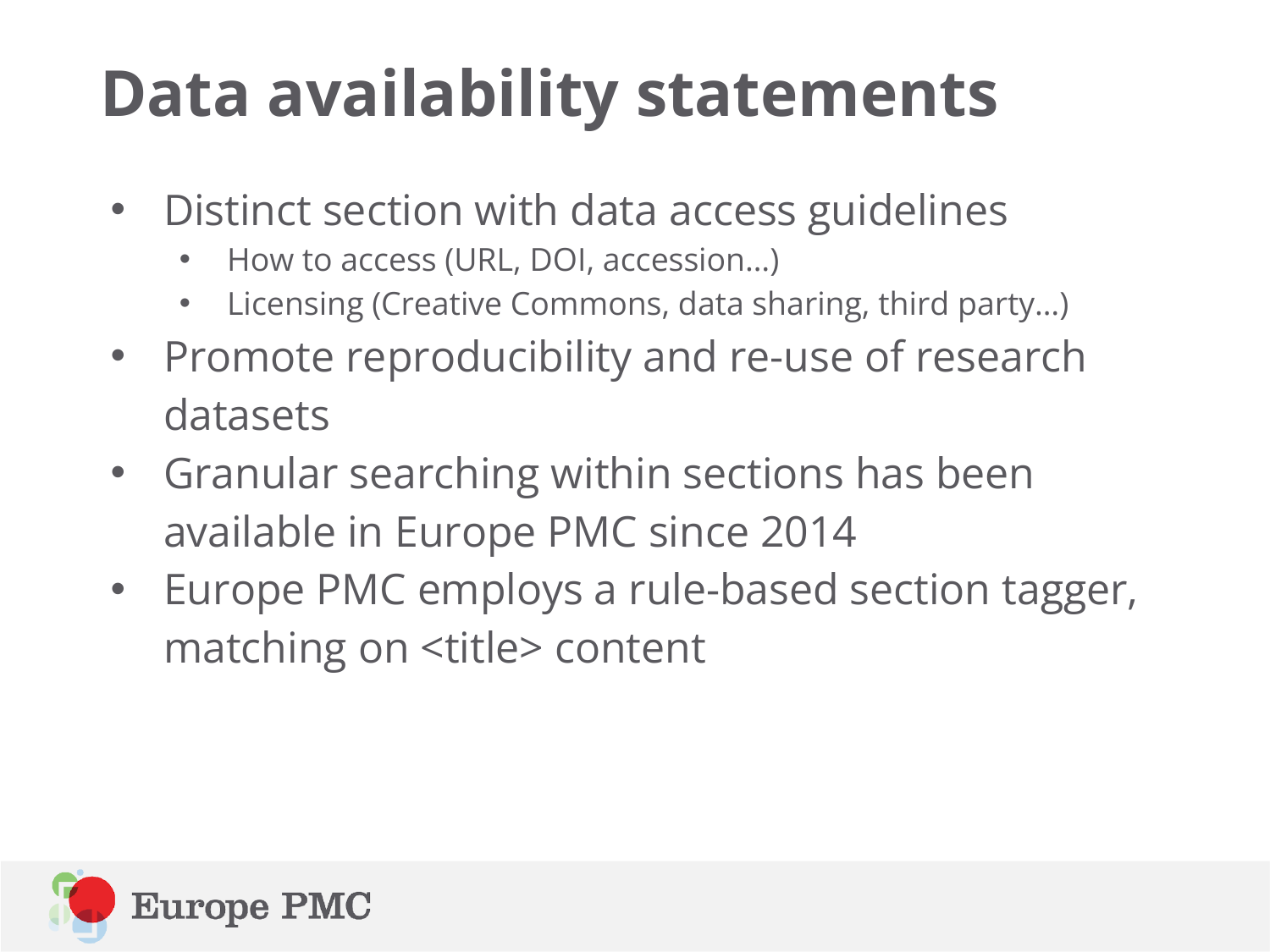

# Data availability statements
Distinct section with data access guidelines
How to access (URL, DOI, accession…)
Licensing (Creative Commons, data sharing, third party…)
Promote reproducibility and re-use of research datasets
Granular searching within sections has been available in Europe PMC since 2014
Europe PMC employs a rule-based section tagger, matching on <title> content